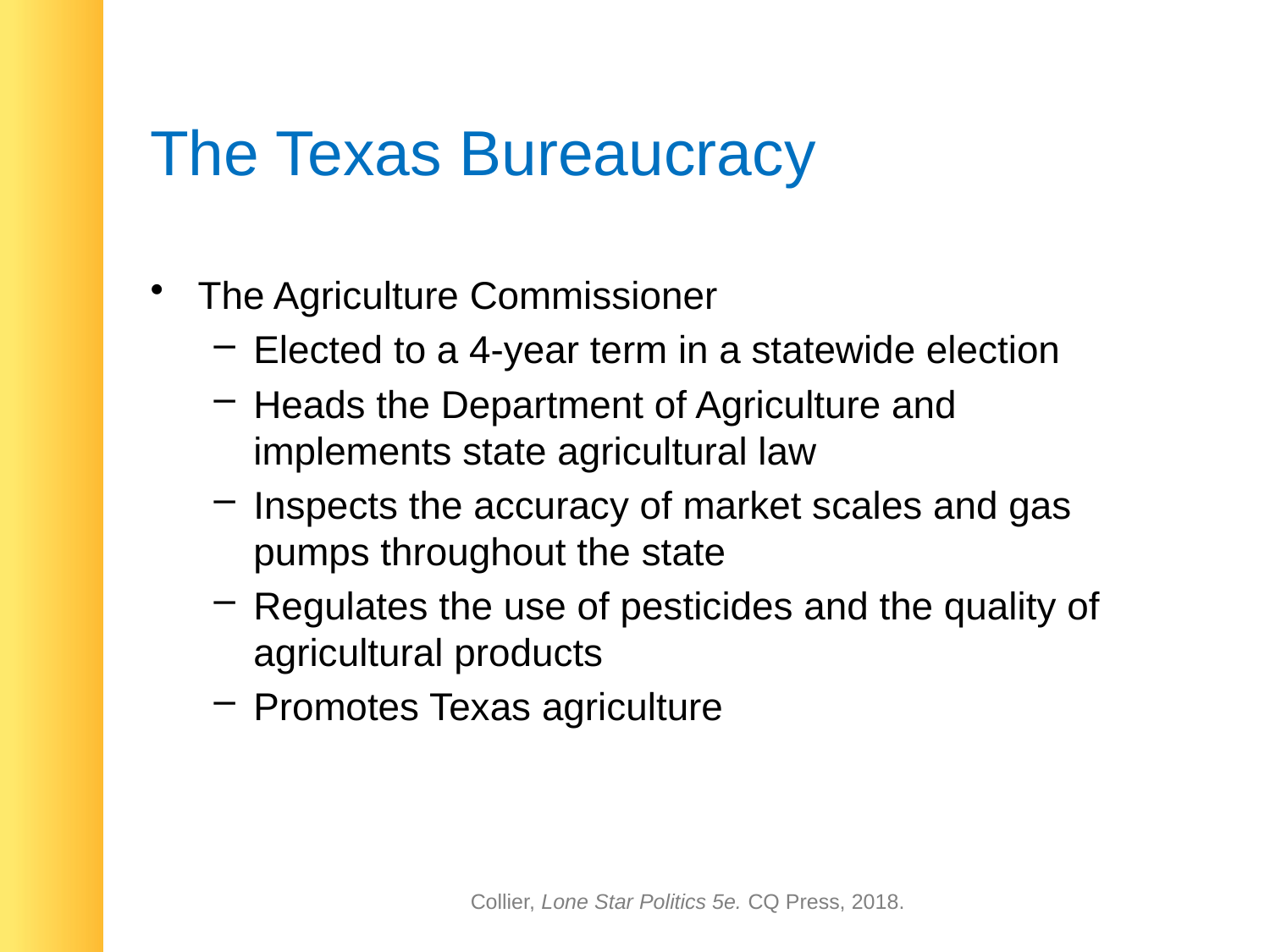

# The Texas Bureaucracy
The Agriculture Commissioner
Elected to a 4-year term in a statewide election
Heads the Department of Agriculture and implements state agricultural law
Inspects the accuracy of market scales and gas pumps throughout the state
Regulates the use of pesticides and the quality of agricultural products
Promotes Texas agriculture
Collier, Lone Star Politics 5e. CQ Press, 2018.